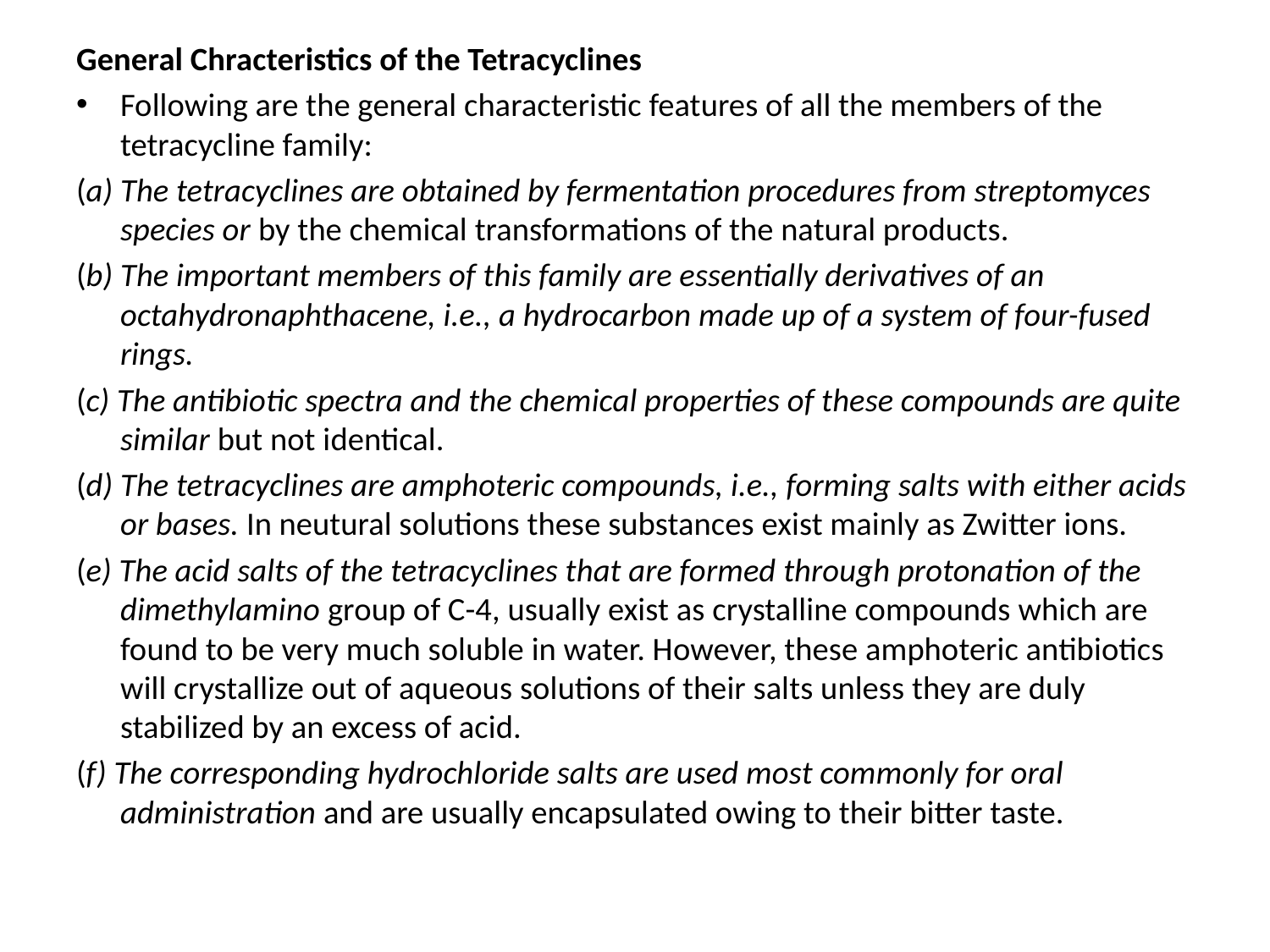

General Chracteristics of the Tetracyclines
Following are the general characteristic features of all the members of the tetracycline family:
(a) The tetracyclines are obtained by fermentation procedures from streptomyces species or by the chemical transformations of the natural products.
(b) The important members of this family are essentially derivatives of an octahydronaphthacene, i.e., a hydrocarbon made up of a system of four-fused rings.
(c) The antibiotic spectra and the chemical properties of these compounds are quite similar but not identical.
(d) The tetracyclines are amphoteric compounds, i.e., forming salts with either acids or bases. In neutural solutions these substances exist mainly as Zwitter ions.
(e) The acid salts of the tetracyclines that are formed through protonation of the dimethylamino group of C-4, usually exist as crystalline compounds which are found to be very much soluble in water. However, these amphoteric antibiotics will crystallize out of aqueous solutions of their salts unless they are duly stabilized by an excess of acid.
(f) The corresponding hydrochloride salts are used most commonly for oral administration and are usually encapsulated owing to their bitter taste.
#